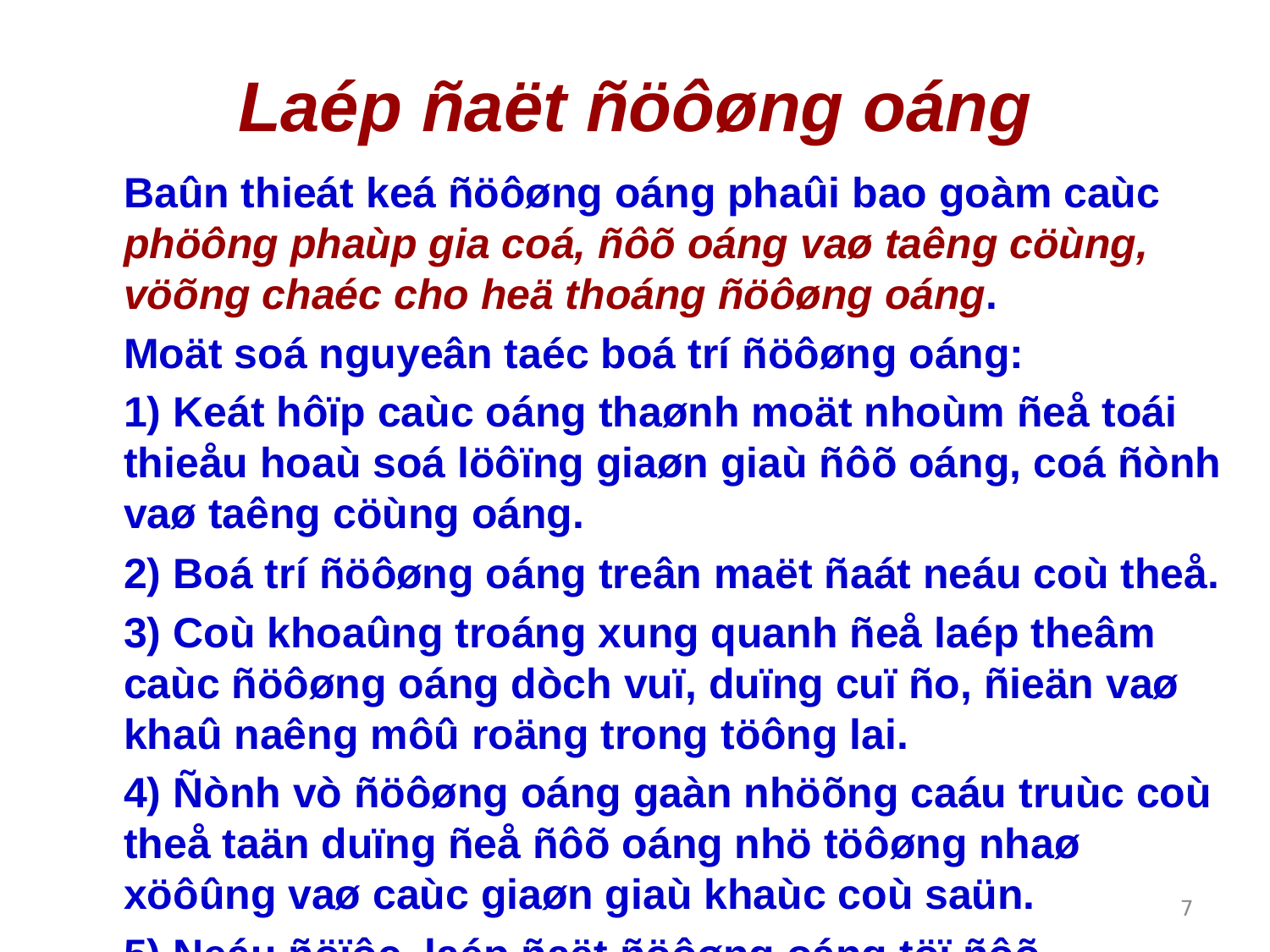

# Laép ñaët ñöôøng oáng
	Baûn thieát keá ñöôøng oáng phaûi bao goàm caùc phöông phaùp gia coá, ñôõ oáng vaø taêng cöùng, vöõng chaéc cho heä thoáng ñöôøng oáng.
	Moät soá nguyeân taéc boá trí ñöôøng oáng:
	1) Keát hôïp caùc oáng thaønh moät nhoùm ñeå toái thieåu hoaù soá löôïng giaøn giaù ñôõ oáng, coá ñònh vaø taêng cöùng oáng.
	2) Boá trí ñöôøng oáng treân maët ñaát neáu coù theå.
	3) Coù khoaûng troáng xung quanh ñeå laép theâm caùc ñöôøng oáng dòch vuï, duïng cuï ño, ñieän vaø khaû naêng môû roäng trong töông lai.
	4) Ñònh vò ñöôøng oáng gaàn nhöõng caáu truùc coù theå taän duïng ñeå ñôõ oáng nhö töôøng nhaø xöôûng vaø caùc giaøn giaù khaùc coù saün.
	5) Neáu ñöïôc, laép ñaët ñöôøng oáng töï ñôõ
7